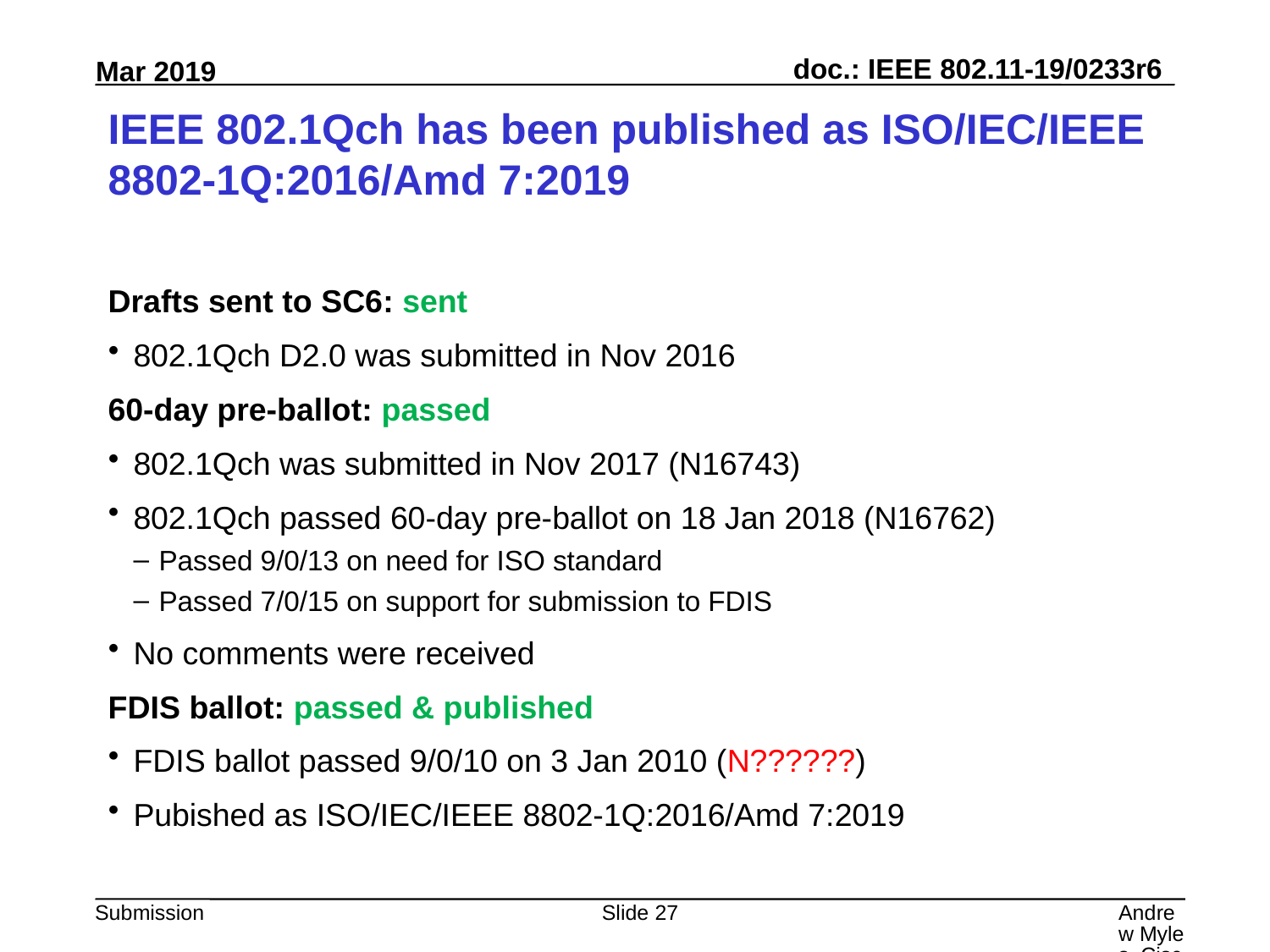

# IEEE 802.1Qch has been published as ISO/IEC/IEEE 8802-1Q:2016/Amd 7:2019
Drafts sent to SC6: sent
802.1Qch D2.0 was submitted in Nov 2016
60-day pre-ballot: passed
802.1Qch was submitted in Nov 2017 (N16743)
802.1Qch passed 60-day pre-ballot on 18 Jan 2018 (N16762)
Passed 9/0/13 on need for ISO standard
Passed 7/0/15 on support for submission to FDIS
No comments were received
FDIS ballot: passed & published
FDIS ballot passed 9/0/10 on 3 Jan 2010 (N??????)
Pubished as ISO/IEC/IEEE 8802-1Q:2016/Amd 7:2019
Slide 27
Andrew Myles, Cisco